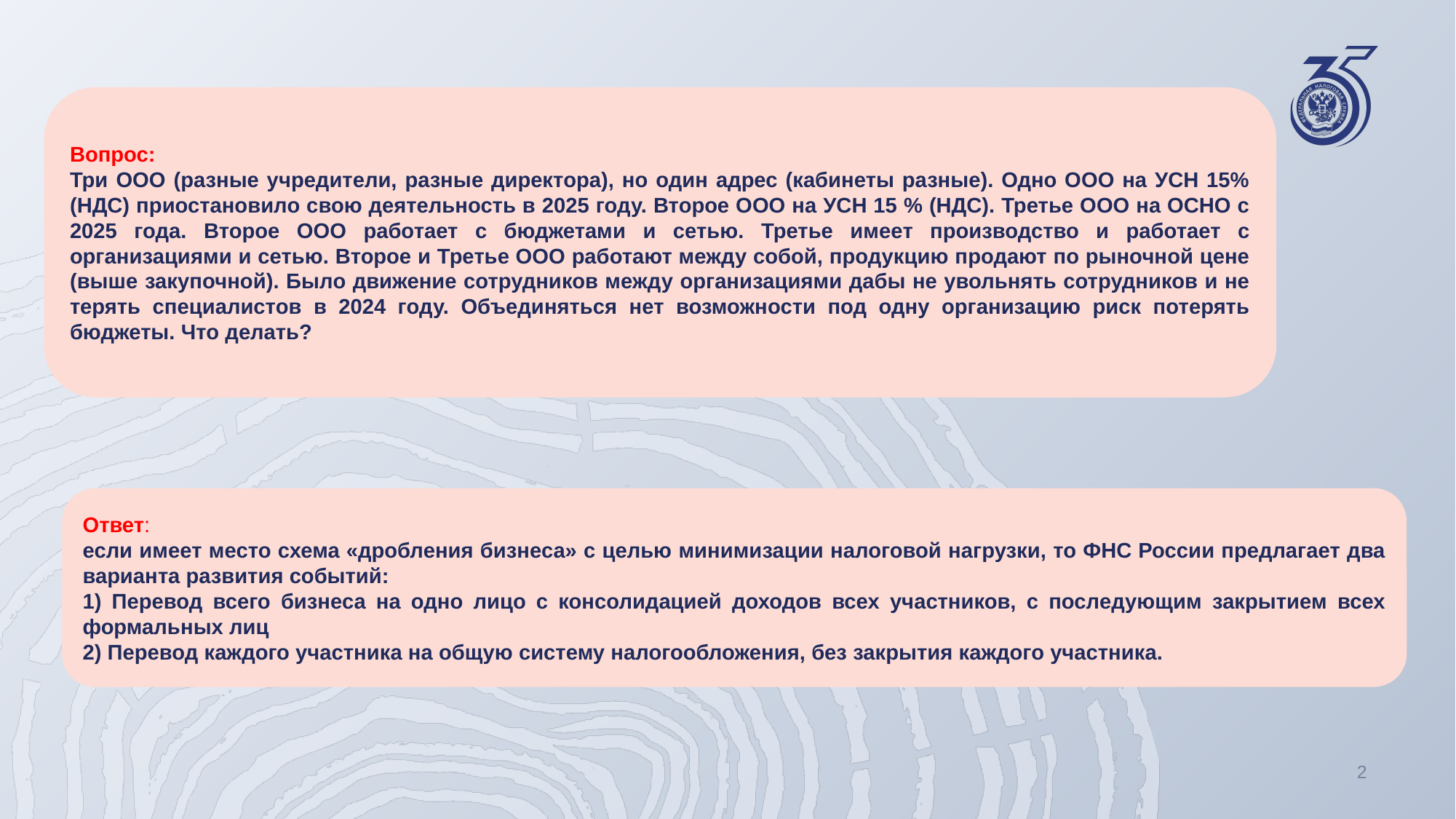

Вопрос:
Три ООО (разные учредители, разные директора), но один адрес (кабинеты разные). Одно ООО на УСН 15% (НДС) приостановило свою деятельность в 2025 году. Второе ООО на УСН 15 % (НДС). Третье ООО на ОСНО с 2025 года. Второе ООО работает с бюджетами и сетью. Третье имеет производство и работает с организациями и сетью. Второе и Третье ООО работают между собой, продукцию продают по рыночной цене (выше закупочной). Было движение сотрудников между организациями дабы не увольнять сотрудников и не терять специалистов в 2024 году. Объединяться нет возможности под одну организацию риск потерять бюджеты. Что делать?
Ответ:
если имеет место схема «дробления бизнеса» с целью минимизации налоговой нагрузки, то ФНС России предлагает два варианта развития событий:
1) Перевод всего бизнеса на одно лицо с консолидацией доходов всех участников, с последующим закрытием всех формальных лиц
2) Перевод каждого участника на общую систему налогообложения, без закрытия каждого участника.
2